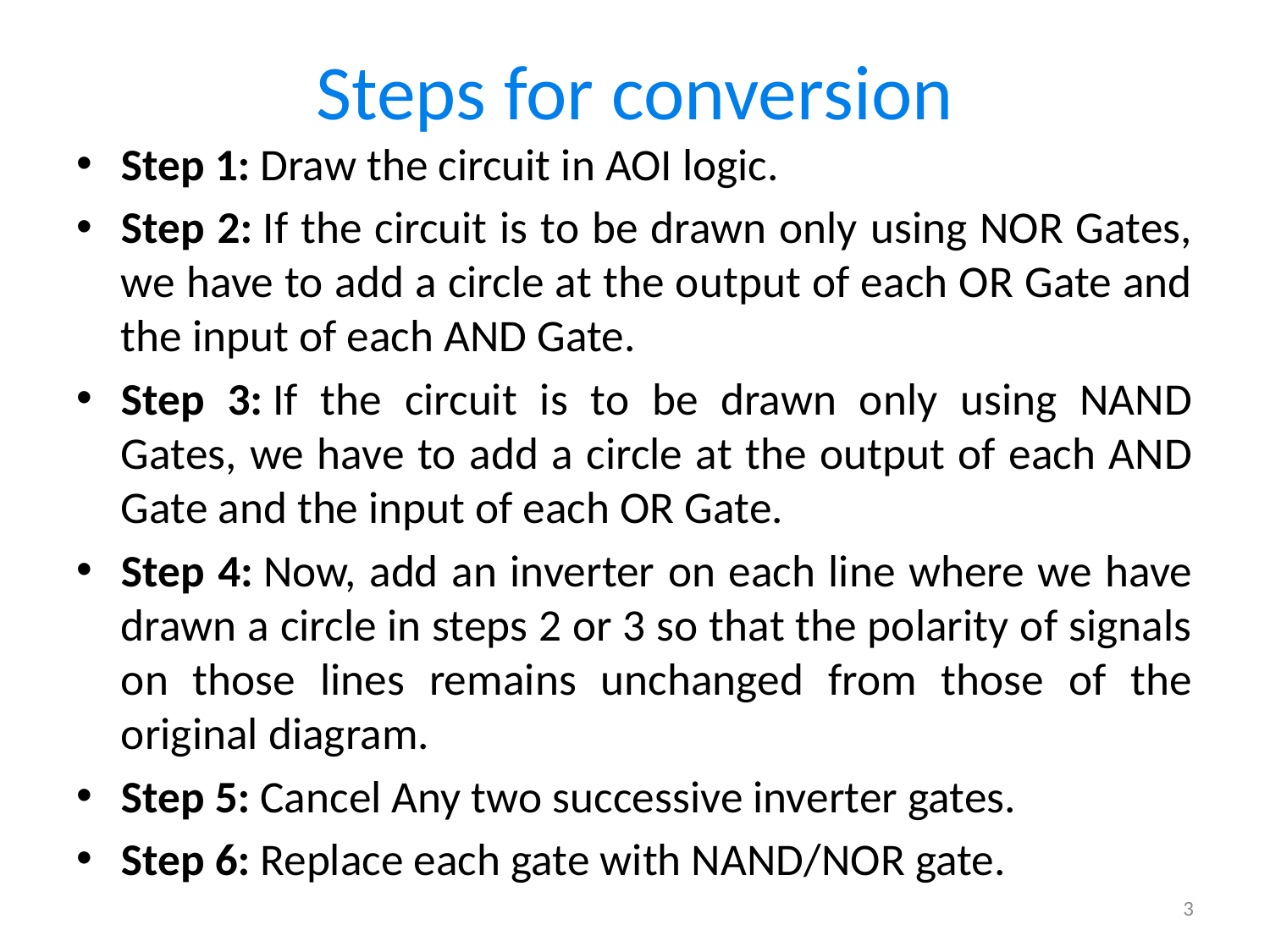

# Steps for conversion
Step 1: Draw the circuit in AOI logic.
Step 2: If the circuit is to be drawn only using NOR Gates, we have to add a circle at the output of each OR Gate and the input of each AND Gate.
Step 3: If the circuit is to be drawn only using NAND Gates, we have to add a circle at the output of each AND Gate and the input of each OR Gate.
Step 4: Now, add an inverter on each line where we have drawn a circle in steps 2 or 3 so that the polarity of signals on those lines remains unchanged from those of the original diagram.
Step 5: Cancel Any two successive inverter gates.
Step 6: Replace each gate with NAND/NOR gate.

3